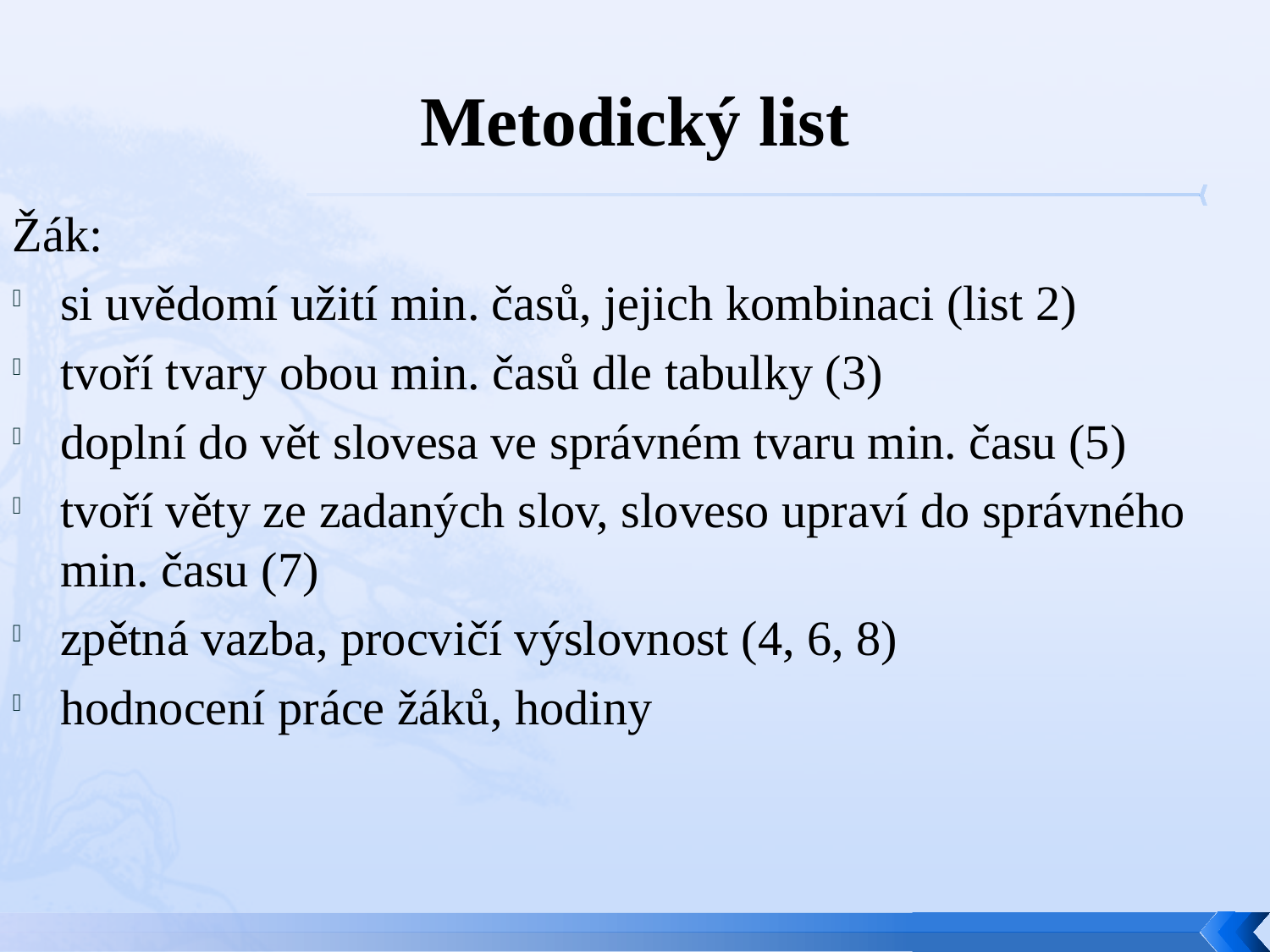

# Metodický list
Žák:
si uvědomí užití min. časů, jejich kombinaci (list 2)
tvoří tvary obou min. časů dle tabulky (3)
doplní do vět slovesa ve správném tvaru min. času (5)
tvoří věty ze zadaných slov, sloveso upraví do správného min. času (7)
zpětná vazba, procvičí výslovnost (4, 6, 8)
hodnocení práce žáků, hodiny